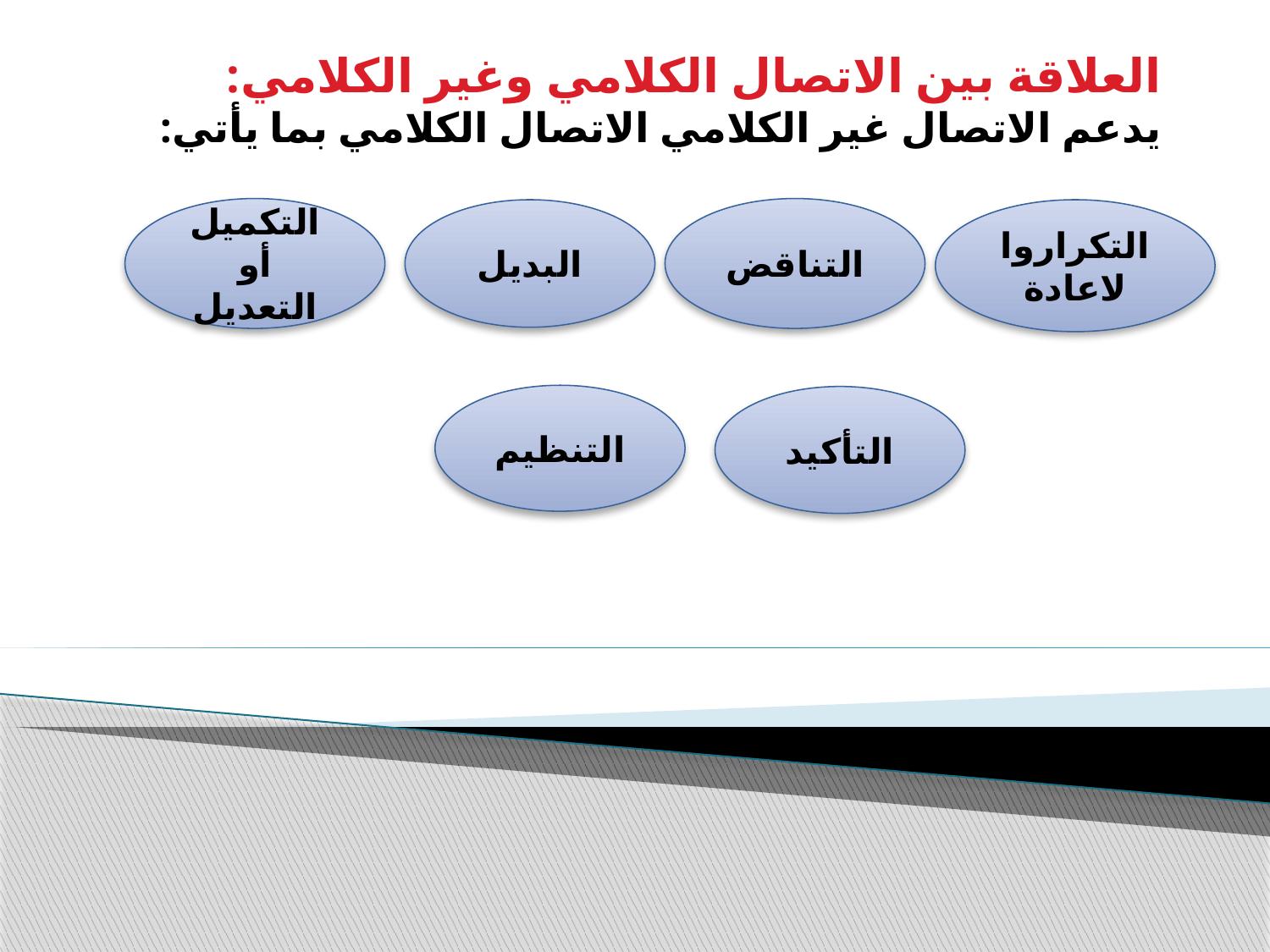

# العلاقة بين الاتصال الكلامي وغير الكلامي: يدعم الاتصال غير الكلامي الاتصال الكلامي بما يأتي:
التكميل أو التعديل
التناقض
البديل
التكراروالاعادة
التنظيم
التأكيد